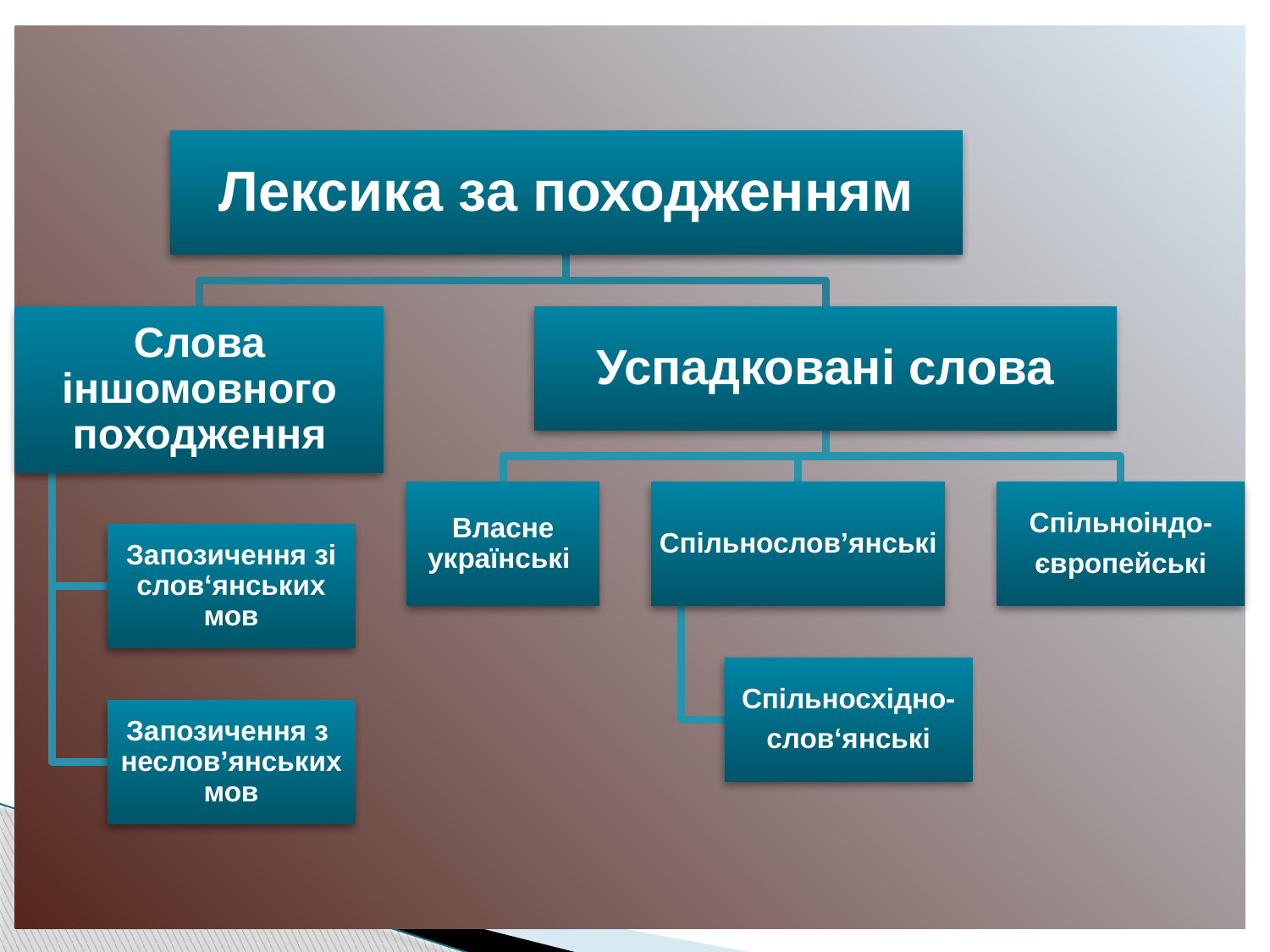

Лексика за походженням
Успадковані слова
Спільноіндо-
європейські
Спільнослов’янські
Спільносхідно-
слов‘янські
Власне українські
Слова іншомовного походження
Запозичення зі слов‘янських мов
Запозичення з  неслов’янських мов